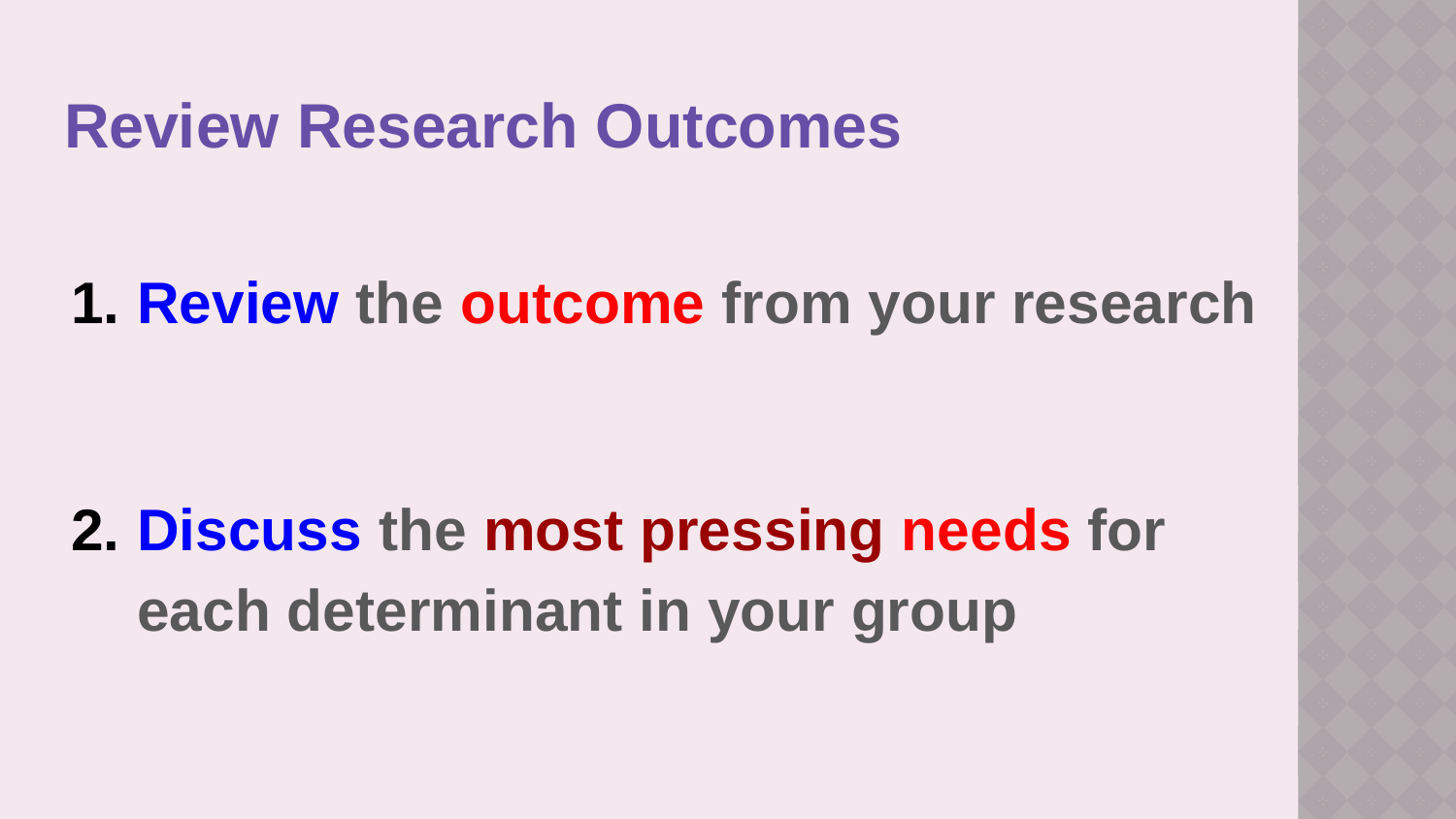

Review Research Outcomes
Review the outcome from your research

Discuss the most pressing needs for each determinant in your group